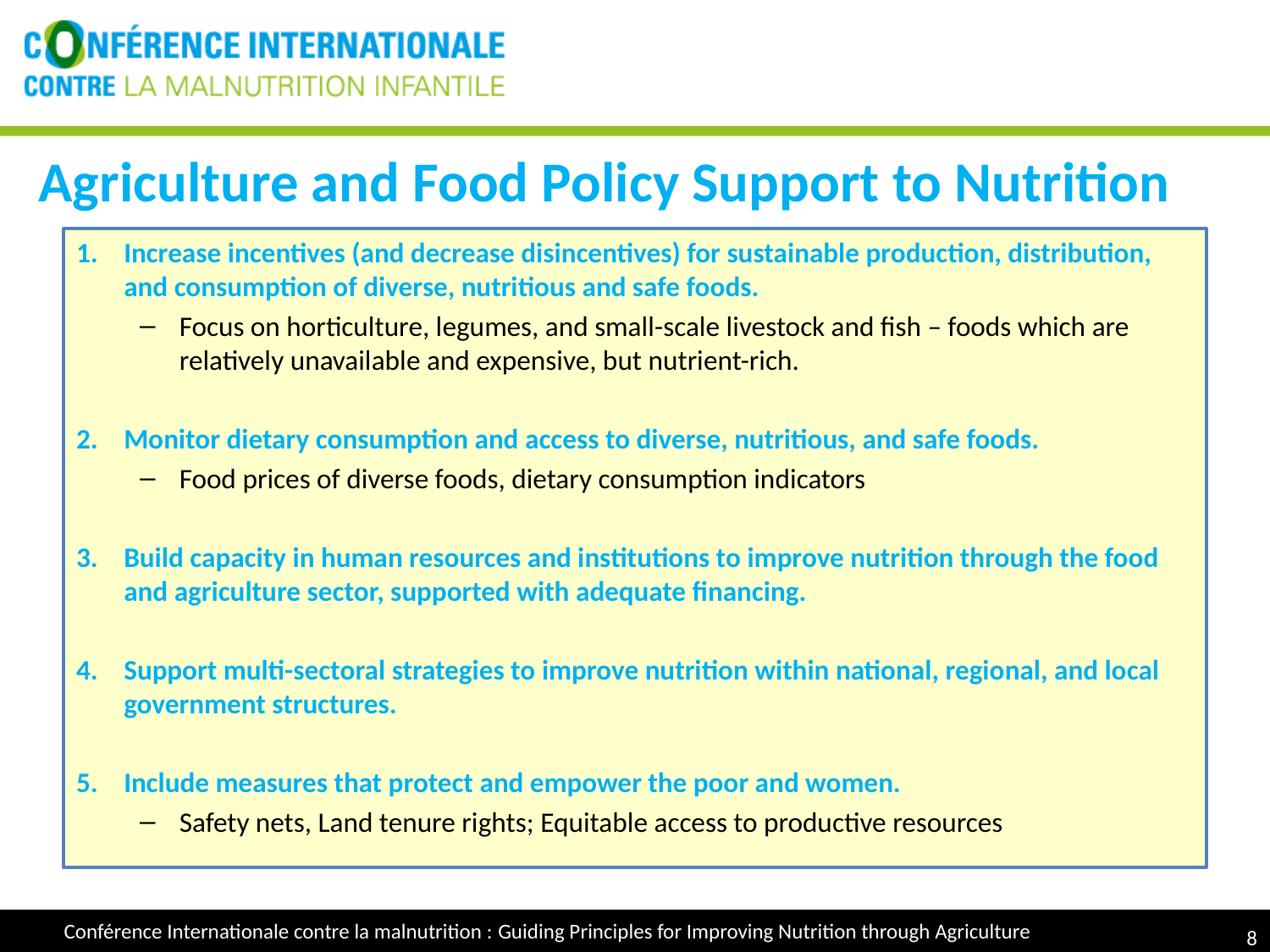

# Agriculture and Food Policy Support to Nutrition
Increase incentives (and decrease disincentives) for sustainable production, distribution, and consumption of diverse, nutritious and safe foods.
Focus on horticulture, legumes, and small-scale livestock and fish – foods which are relatively unavailable and expensive, but nutrient-rich.

Monitor dietary consumption and access to diverse, nutritious, and safe foods.
Food prices of diverse foods, dietary consumption indicators

Build capacity in human resources and institutions to improve nutrition through the food and agriculture sector, supported with adequate financing.

Support multi-sectoral strategies to improve nutrition within national, regional, and local government structures.

Include measures that protect and empower the poor and women.
Safety nets, Land tenure rights; Equitable access to productive resources
8